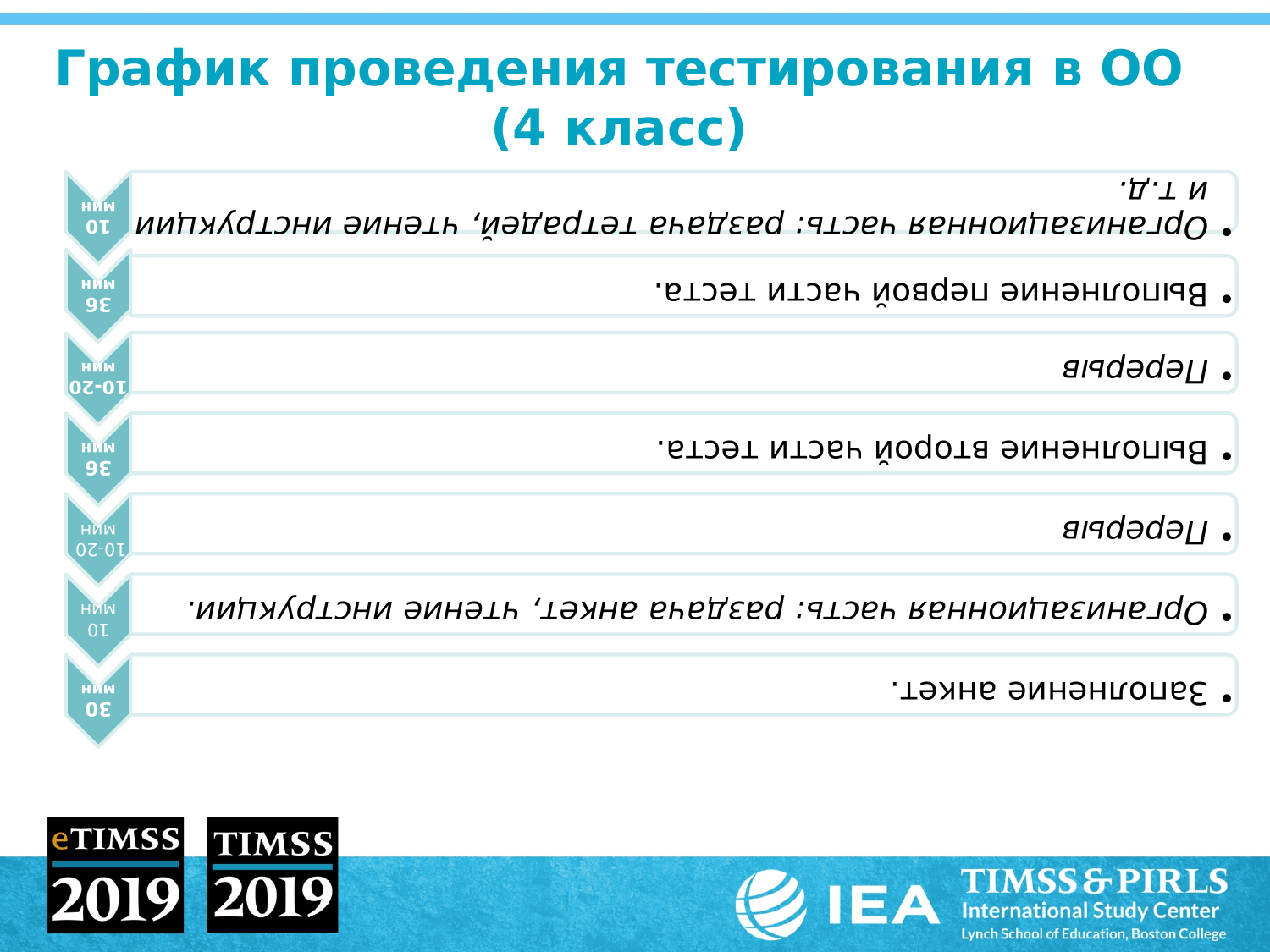

# График проведения тестирования в ОО (4 класс)
10 мин
Организационная часть: раздача тетрадей, чтение инструкции и т.д.
36 мин
Выполнение первой части теста.
10-20 мин
Перерыв
36 мин
Выполнение второй части теста.
10-20
мин
Перерыв
10 мин
Организационная часть: раздача анкет, чтение инструкции.
30 мин
Заполнение анкет.